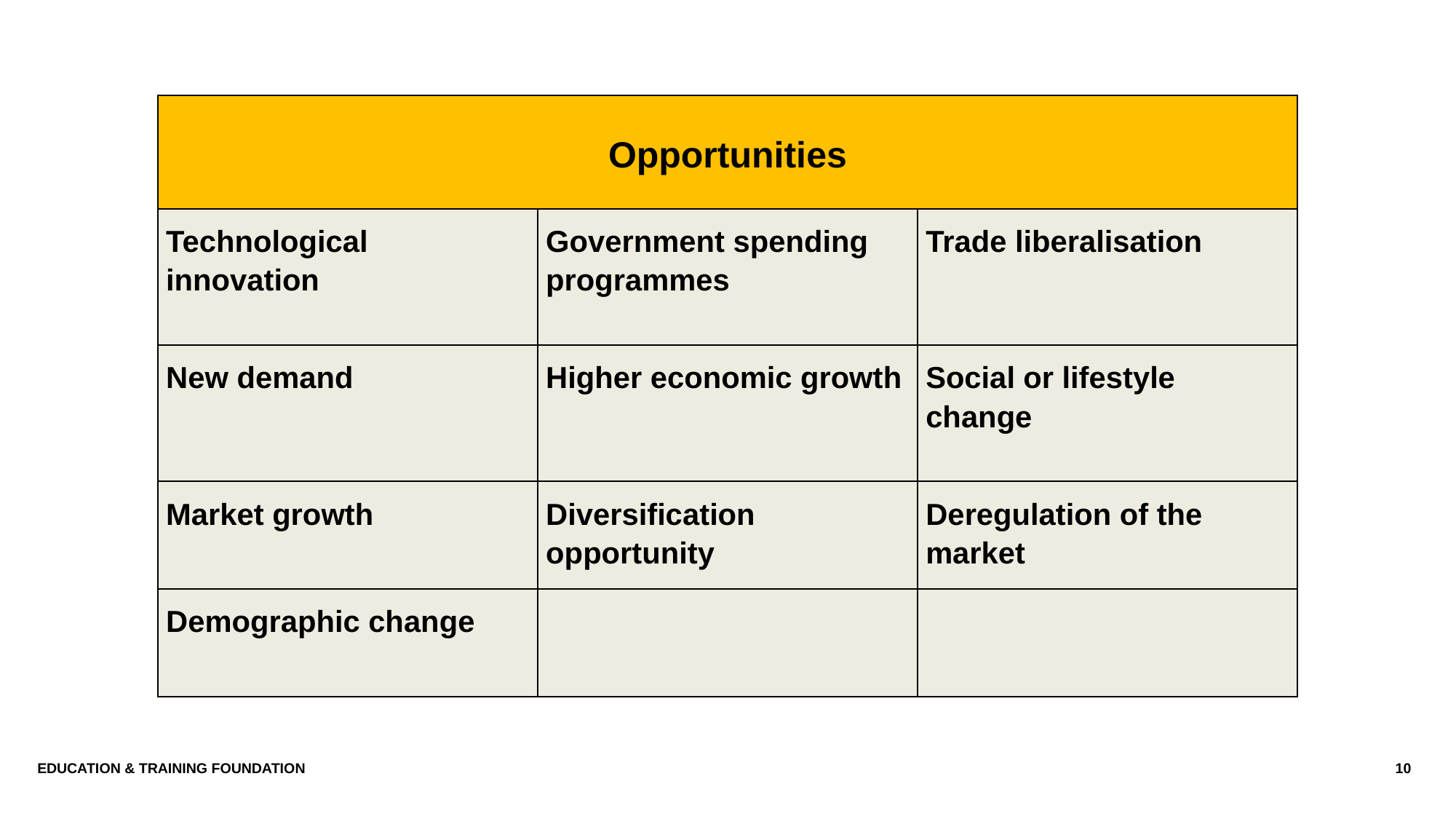

| Opportunities |  |  |
| --- | --- | --- |
| Technological innovation | Government spending programmes | Trade liberalisation |
| New demand | Higher economic growth | Social or lifestyle change |
| Market growth | Diversification opportunity | Deregulation of the market |
| Demographic change |  |  |
Education & Training Foundation
10